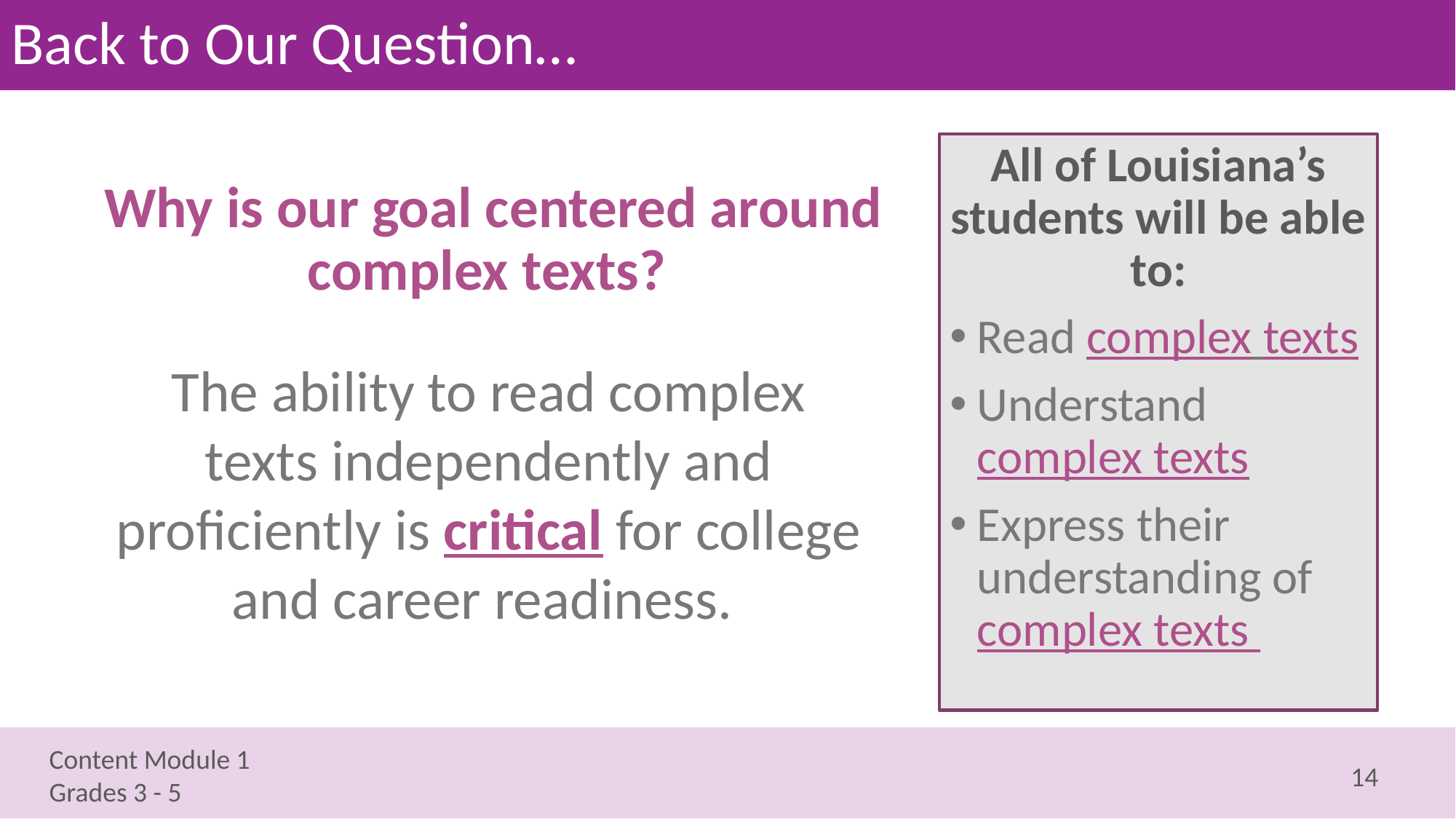

# Back to Our Question…
All of Louisiana’s students will be able to:
Read complex texts
Understand complex texts
Express their understanding of complex texts
Why is our goal centered around complex texts?
The ability to read complex texts independently and proficiently is critical for college and career readiness.
14